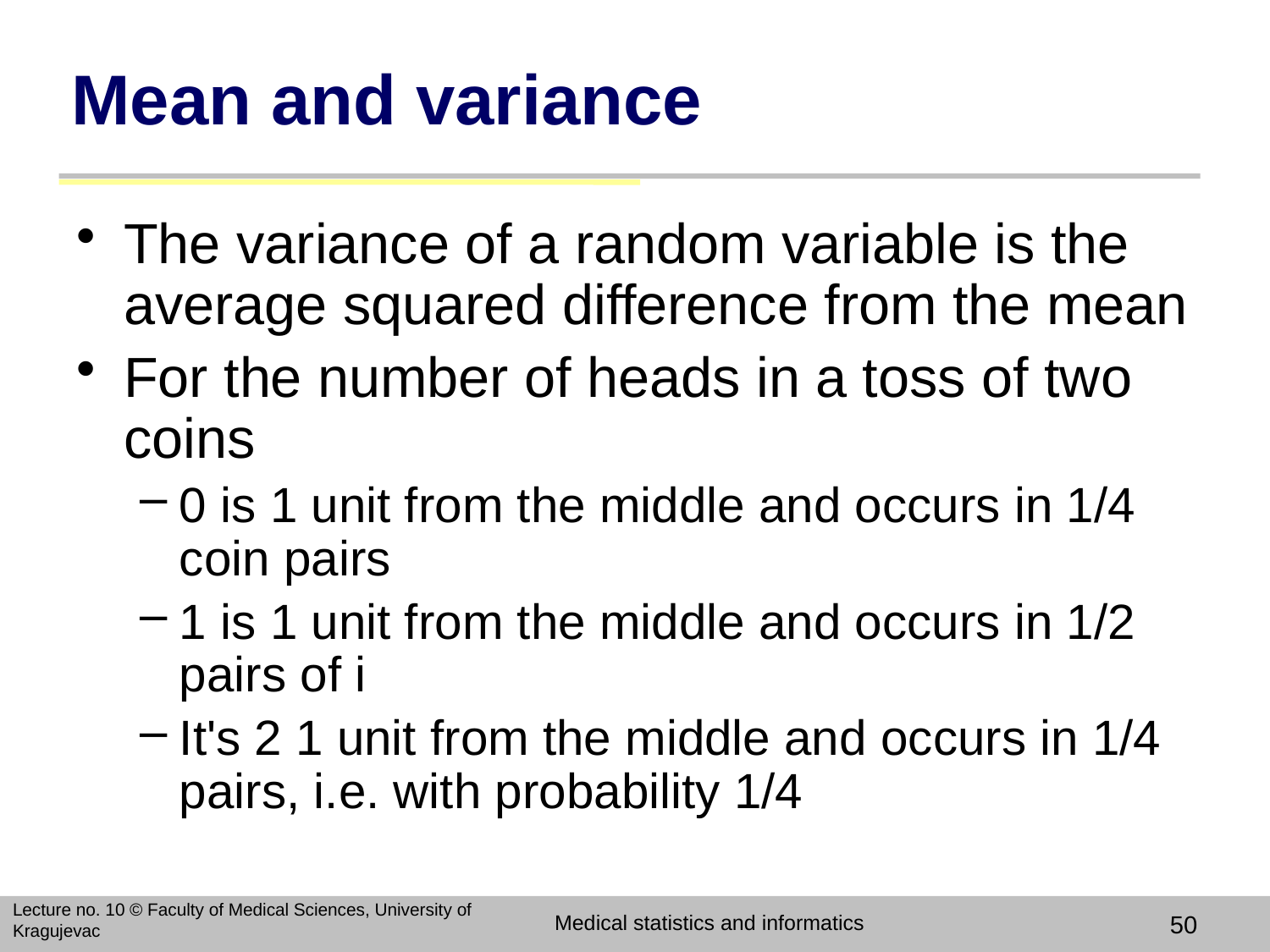

# Mean and variance
The variance of a random variable is the average squared difference from the mean
For the number of heads in a toss of two coins
0 is 1 unit from the middle and occurs in 1/4 coin pairs
1 is 1 unit from the middle and occurs in 1/2 pairs of i
It's 2 1 unit from the middle and occurs in 1/4 pairs, i.e. with probability 1/4
Lecture no. 10 © Faculty of Medical Sciences, University of Kragujevac
Medical statistics and informatics
50